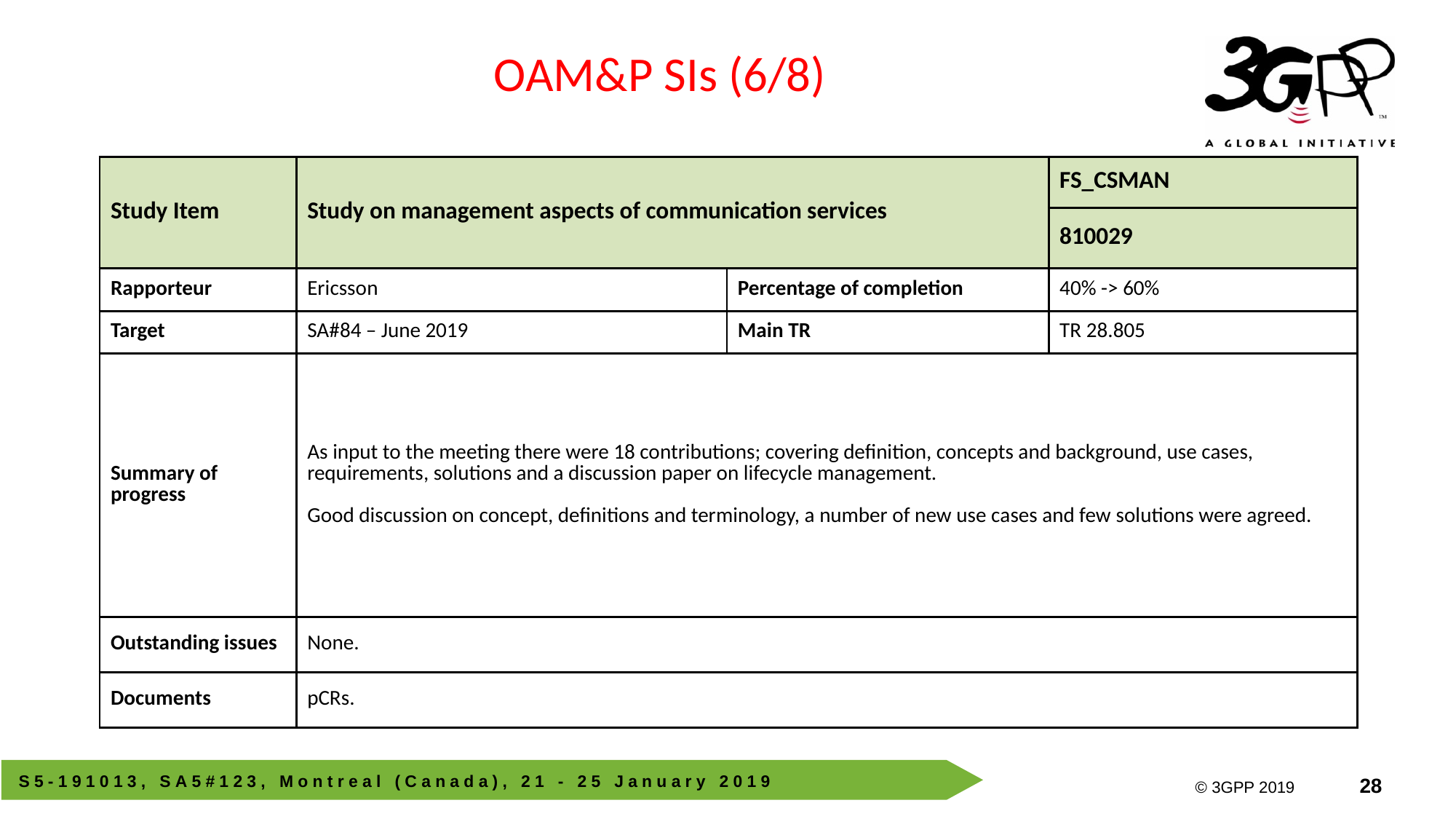

OAM&P SIs (6/8)
| Study Item | Study on management aspects of communication services |  | FS\_CSMAN |
| --- | --- | --- | --- |
|  |  |  | 810029 |
| Rapporteur | Ericsson | Percentage of completion | 40% -> 60% |
| Target | SA#84 – June 2019 | Main TR | TR 28.805 |
| Summary of progress | As input to the meeting there were 18 contributions; covering definition, concepts and background, use cases, requirements, solutions and a discussion paper on lifecycle management. Good discussion on concept, definitions and terminology, a number of new use cases and few solutions were agreed. |  |  |
| Outstanding issues | None. |  |  |
| Documents | pCRs. |  |  |